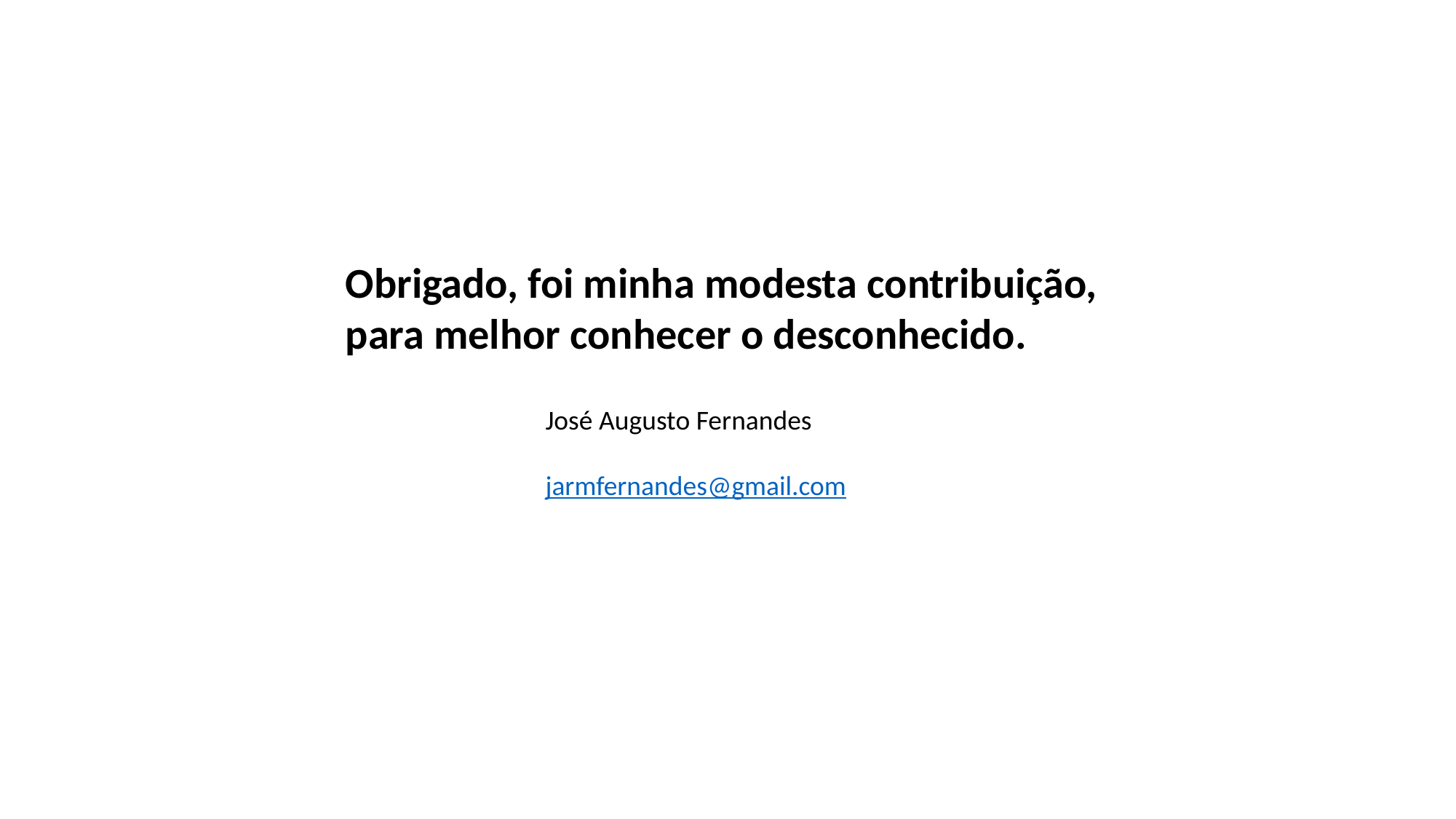

Obrigado, foi minha modesta contribuição, para melhor conhecer o desconhecido.
José Augusto Fernandes

jarmfernandes@gmail.com